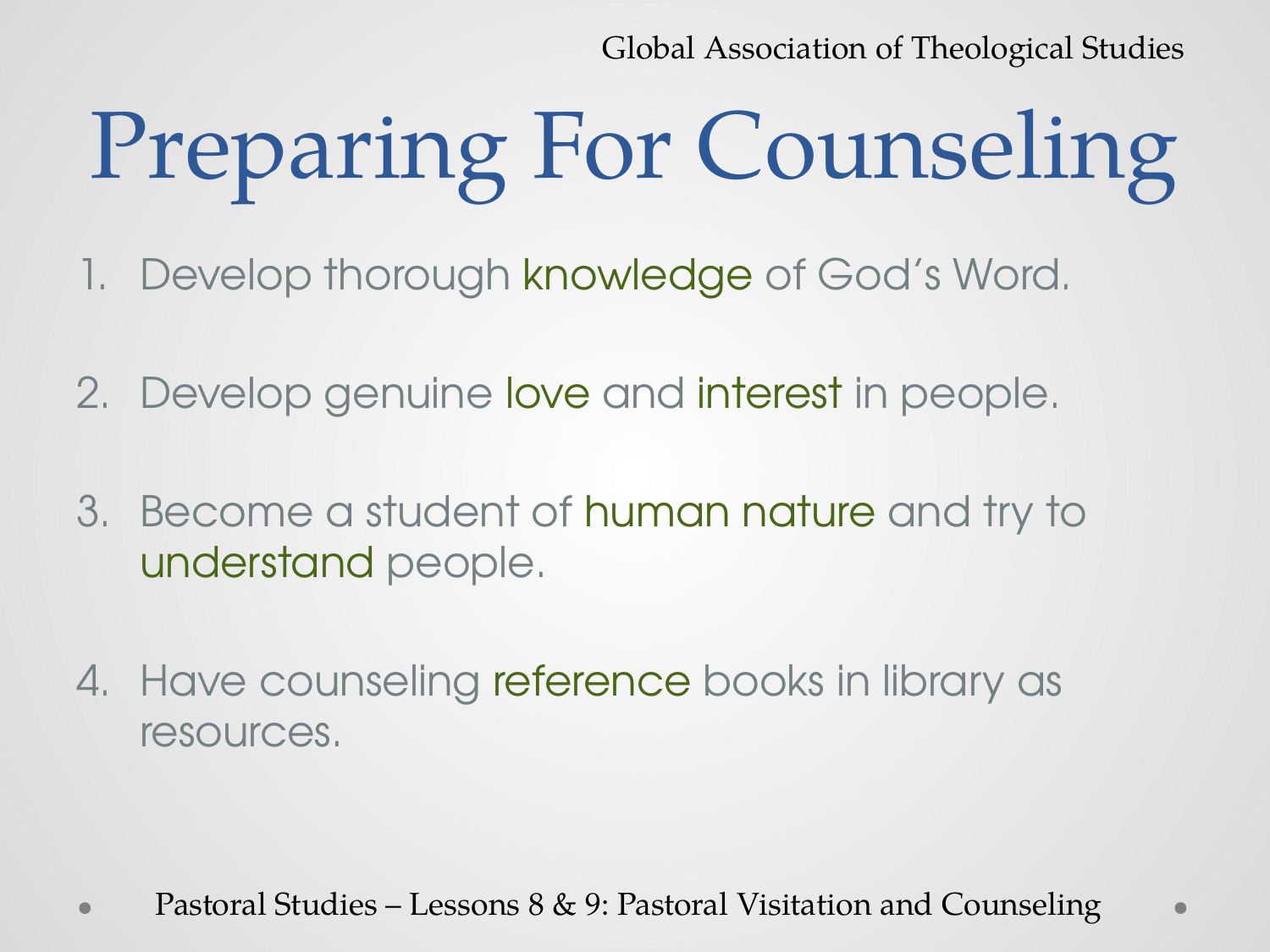

# Preparing For Counseling
Global Association of Theological Studies
Develop thorough knowledge of God’s Word.

Develop genuine love and interest in people.

Become a student of human nature and try to understand people.

Have counseling reference books in library as resources.

Pastoral Studies – Lessons 8 & 9: Pastoral Visitation and Counseling